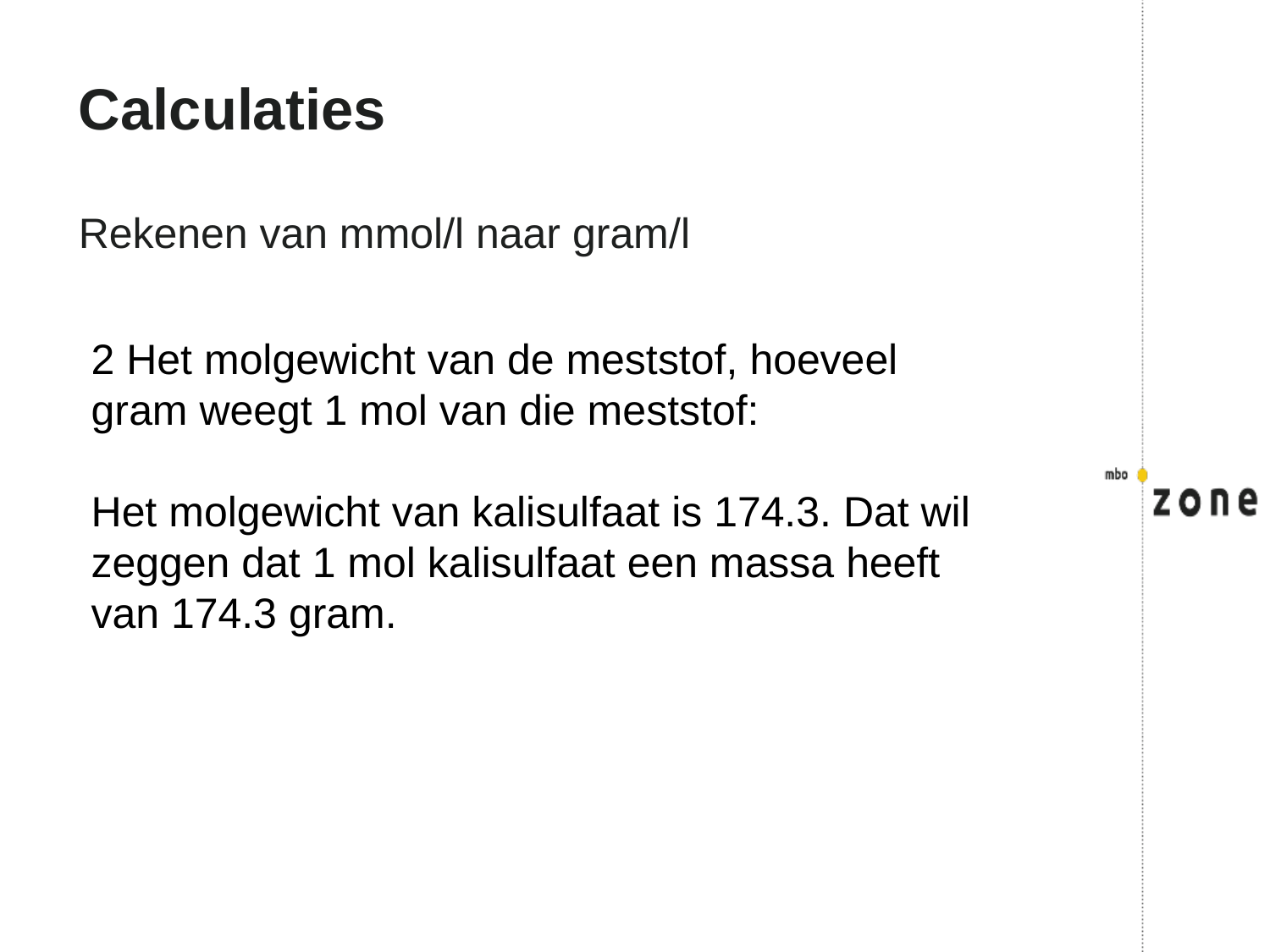

# Calculaties
Rekenen van mmol/l naar gram/l
2 Het molgewicht van de meststof, hoeveel gram weegt 1 mol van die meststof:

Het molgewicht van kalisulfaat is 174.3. Dat wil zeggen dat 1 mol kalisulfaat een massa heeft van 174.3 gram.